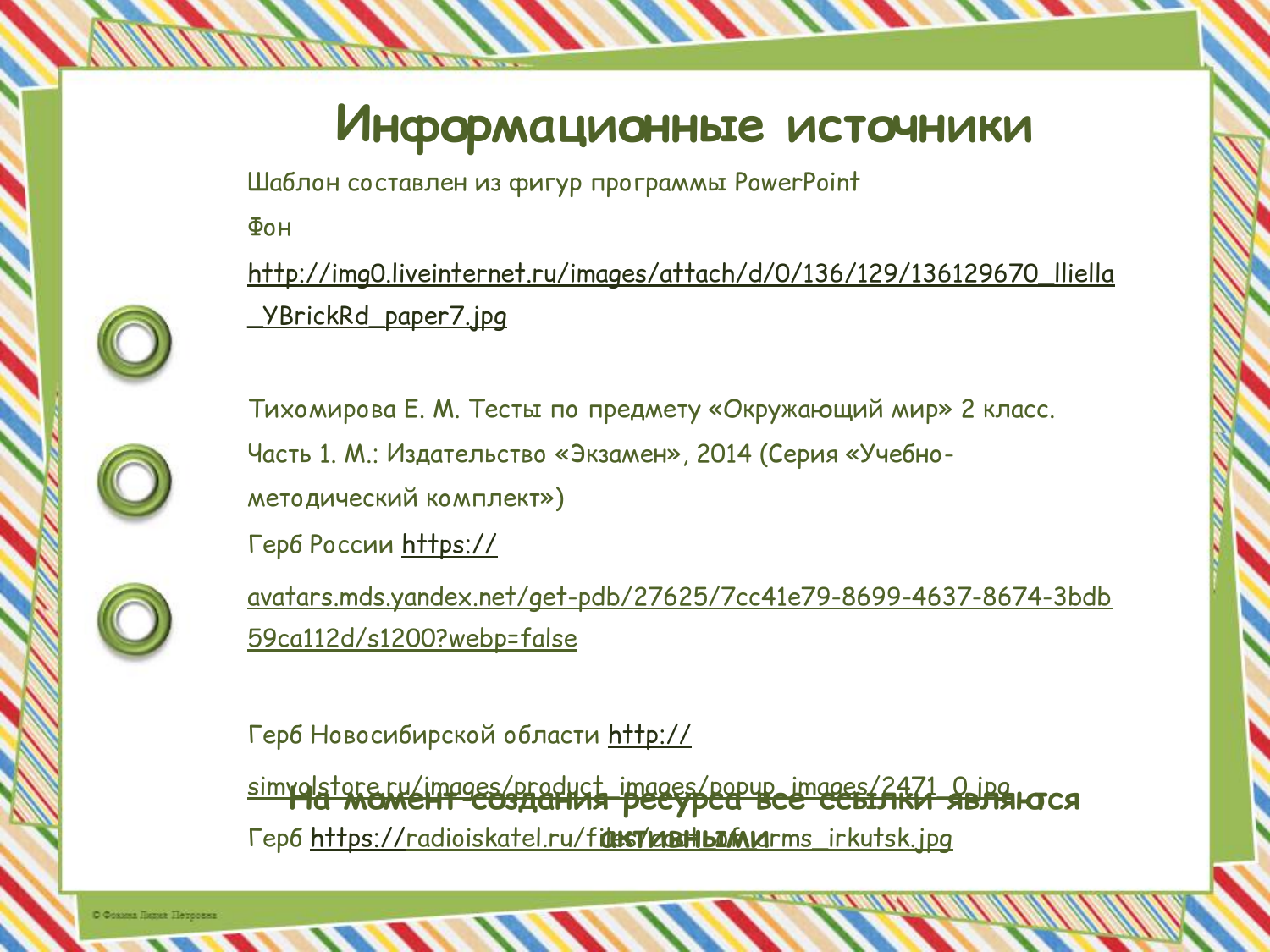

Информационные источники
Шаблон составлен из фигур программы PowerPoint
Фон http://img0.liveinternet.ru/images/attach/d/0/136/129/136129670_lliella_YBrickRd_paper7.jpg
Тихомирова Е. М. Тесты по предмету «Окружающий мир» 2 класс. Часть 1. М.: Издательство «Экзамен», 2014 (Серия «Учебно-методический комплект»)
Герб России https://avatars.mds.yandex.net/get-pdb/27625/7cc41e79-8699-4637-8674-3bdb59ca112d/s1200?webp=false
Герб Новосибирской области http://simvolstore.ru/images/product_images/popup_images/2471_0.jpg
Герб https://radioiskatel.ru/files/coat_of_arms_irkutsk.jpg

На момент создания ресурса все ссылки являются активными